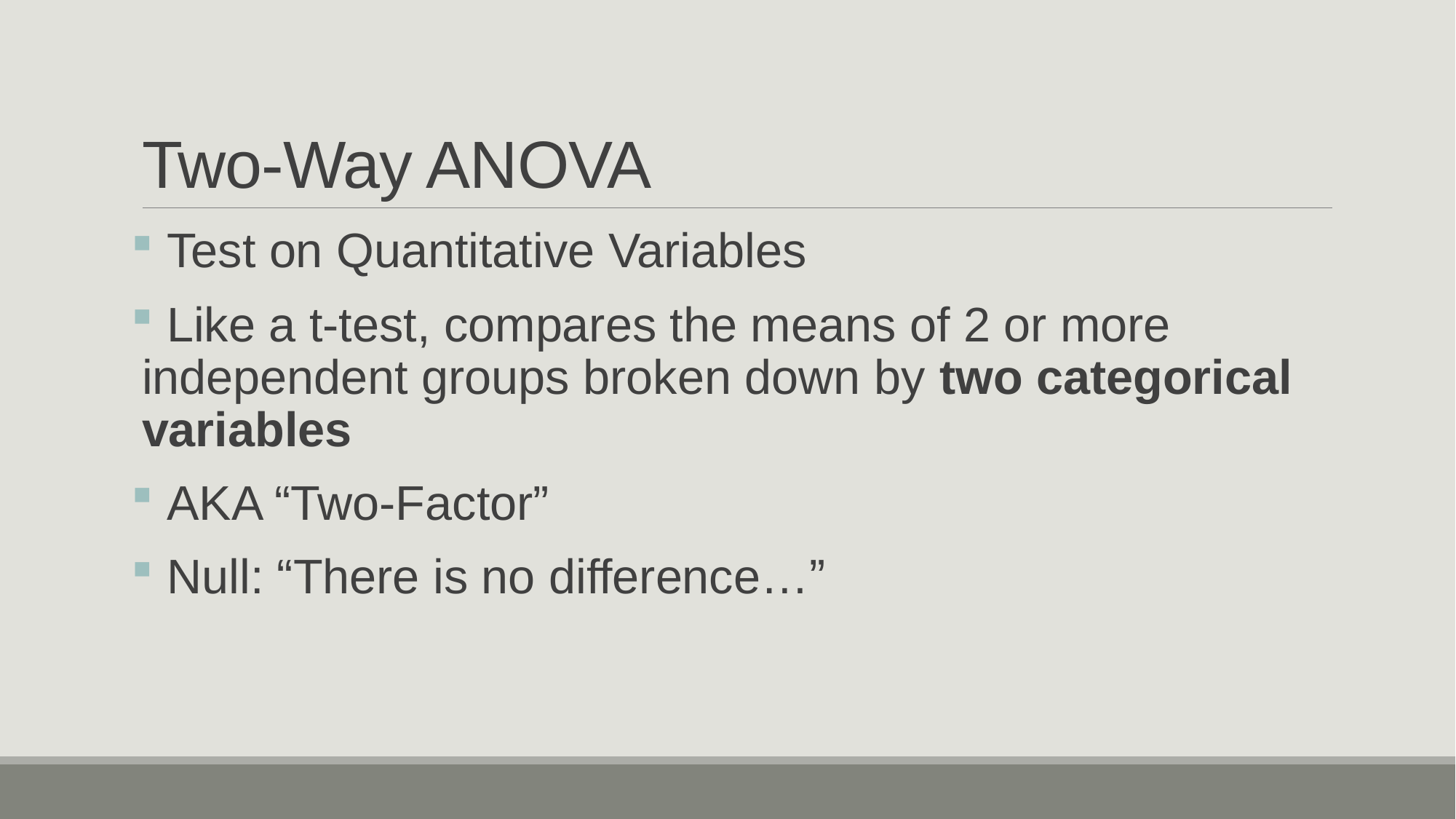

# Two-Way ANOVA
 Test on Quantitative Variables
 Like a t-test, compares the means of 2 or more independent groups broken down by two categorical variables
 AKA “Two-Factor”
 Null: “There is no difference…”